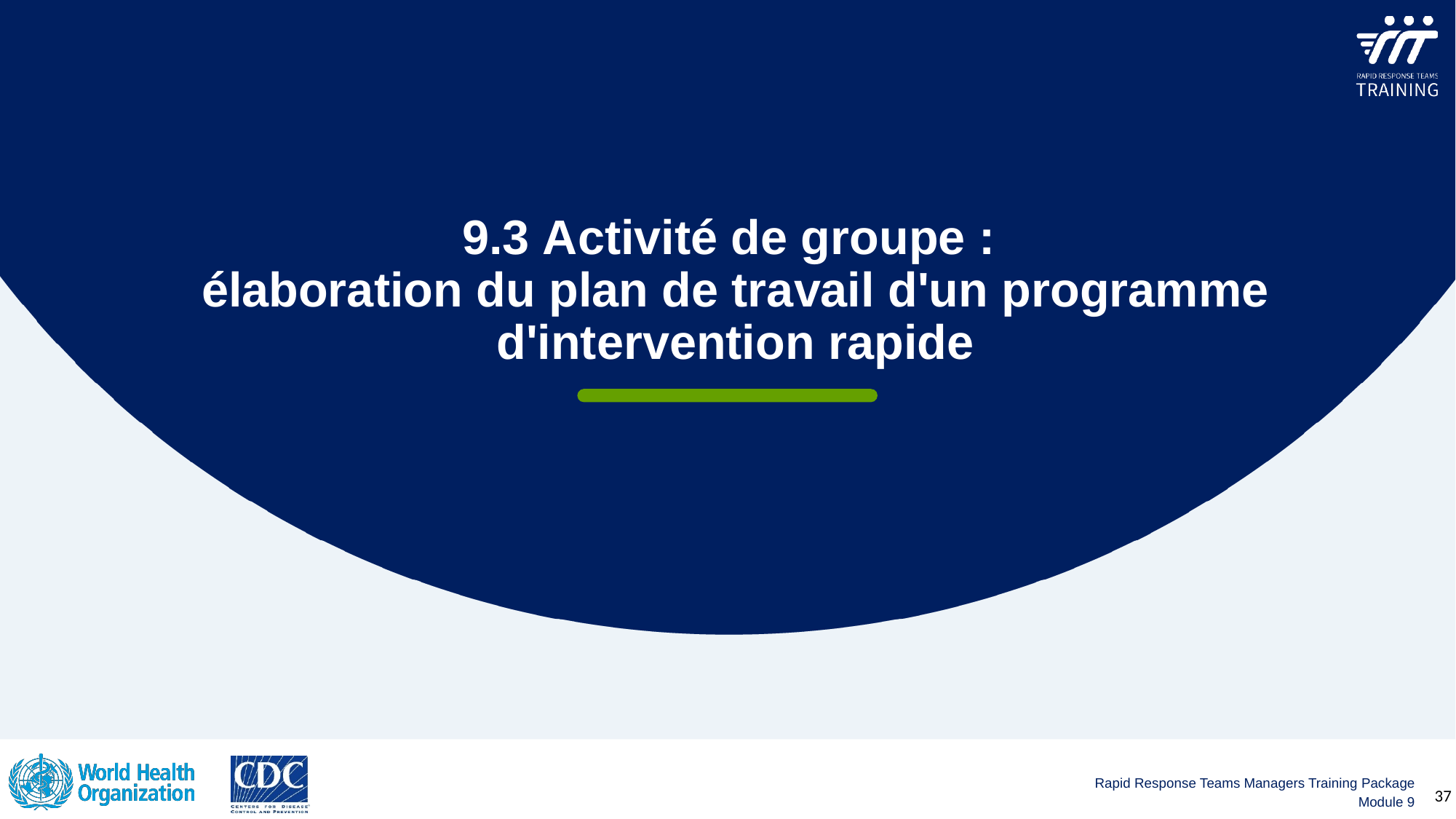

9.3 Activité de groupe :
élaboration du plan de travail d'un programme d'intervention rapide

37